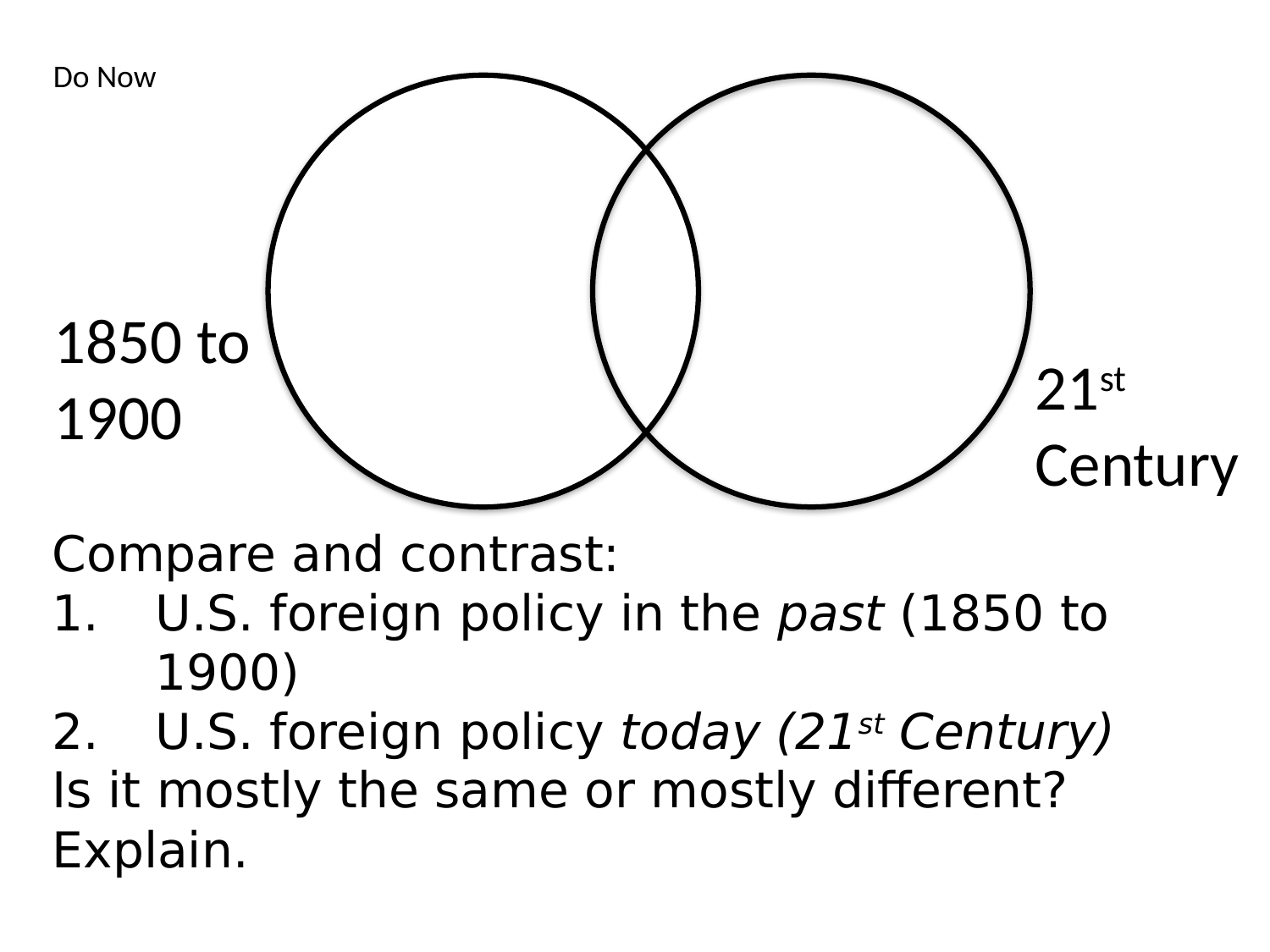

Do Now

1850 to
1900
21st
Century
Compare and contrast:
U.S. foreign policy in the past (1850 to 1900)
U.S. foreign policy today (21st Century)
Is it mostly the same or mostly different? Explain.